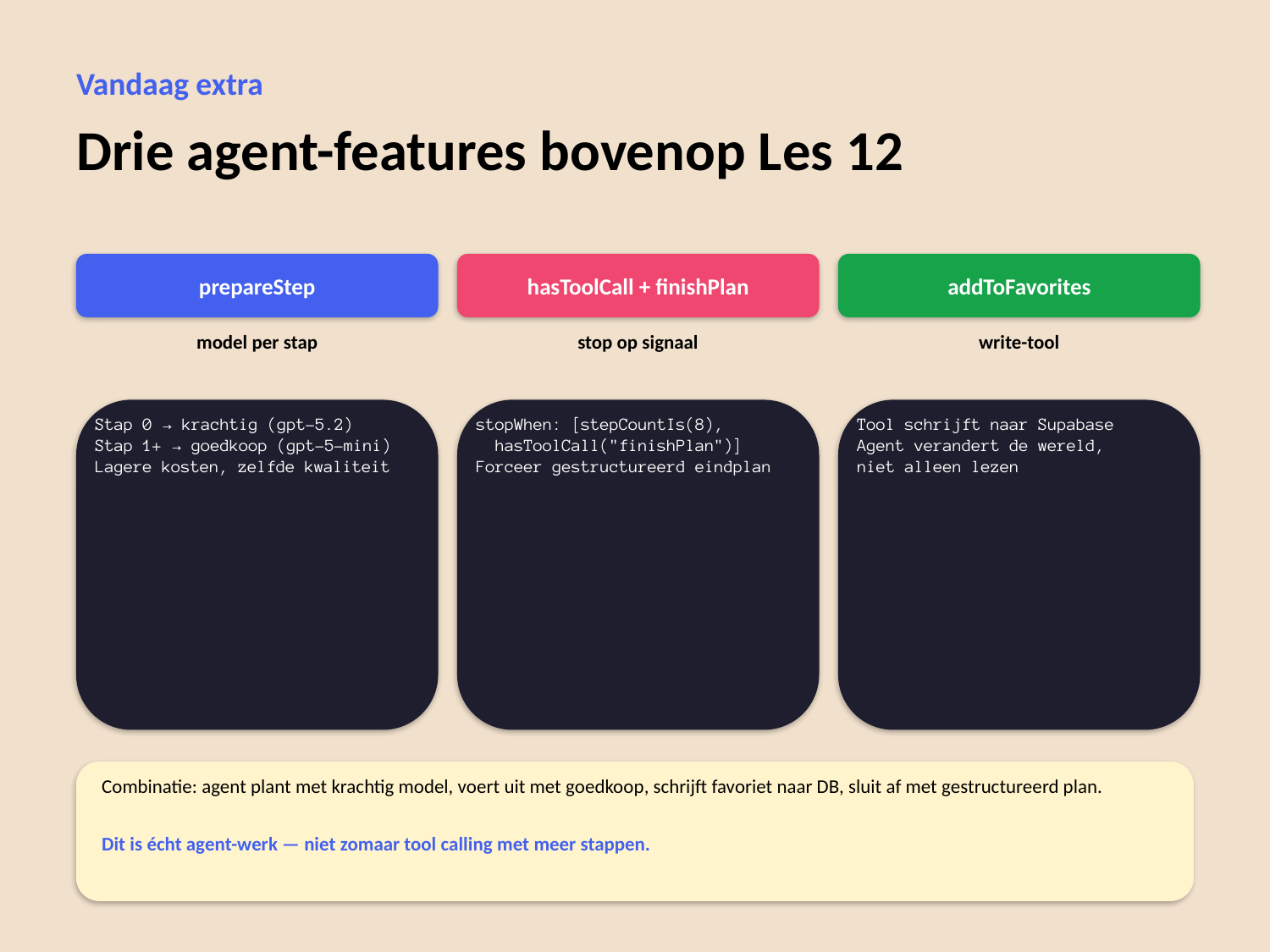

Vandaag extra
Drie agent-features bovenop Les 12

prepareStep

hasToolCall + finishPlan

addToFavorites
model per stap
stop op signaal
write-tool

Stap 0 → krachtig (gpt-5.2)
Stap 1+ → goedkoop (gpt-5-mini)
Lagere kosten, zelfde kwaliteit
stopWhen: [stepCountIs(8),
  hasToolCall("finishPlan")]
Forceer gestructureerd eindplan
Tool schrijft naar Supabase
Agent verandert de wereld,
niet alleen lezen

Combinatie: agent plant met krachtig model, voert uit met goedkoop, schrijft favoriet naar DB, sluit af met gestructureerd plan.
Dit is écht agent-werk — niet zomaar tool calling met meer stappen.